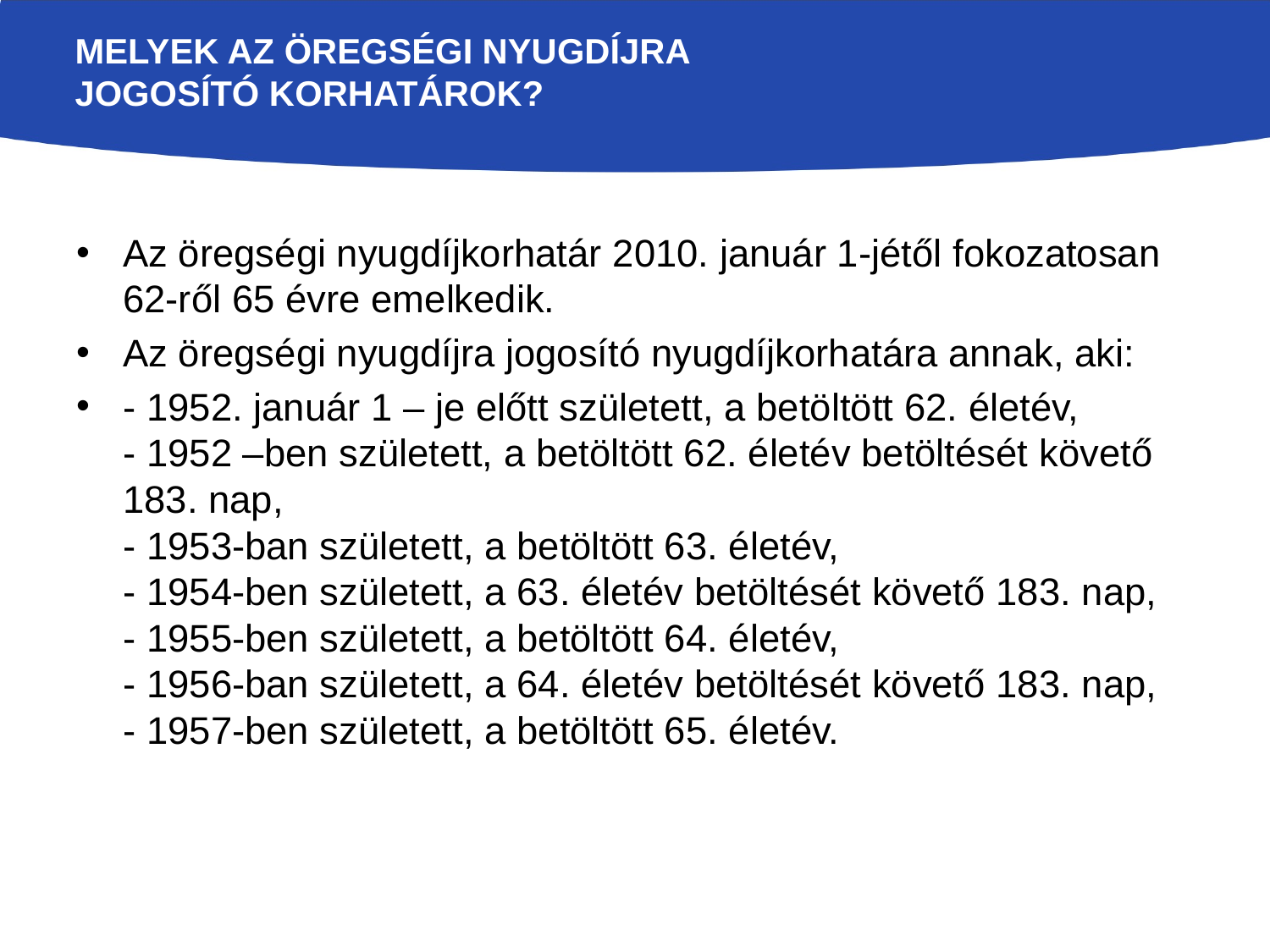

# Melyek az öregségi nyugdíjra jogosító korhatárok?
Az öregségi nyugdíjkorhatár 2010. január 1-jétől fokozatosan 62-ről 65 évre emelkedik.
Az öregségi nyugdíjra jogosító nyugdíjkorhatára annak, aki:
- 1952. január 1 – je előtt született, a betöltött 62. életév,
- 1952 –ben született, a betöltött 62. életév betöltését követő 183. nap,
- 1953-ban született, a betöltött 63. életév,
- 1954-ben született, a 63. életév betöltését követő 183. nap,
- 1955-ben született, a betöltött 64. életév,
- 1956-ban született, a 64. életév betöltését követő 183. nap,
- 1957-ben született, a betöltött 65. életév.